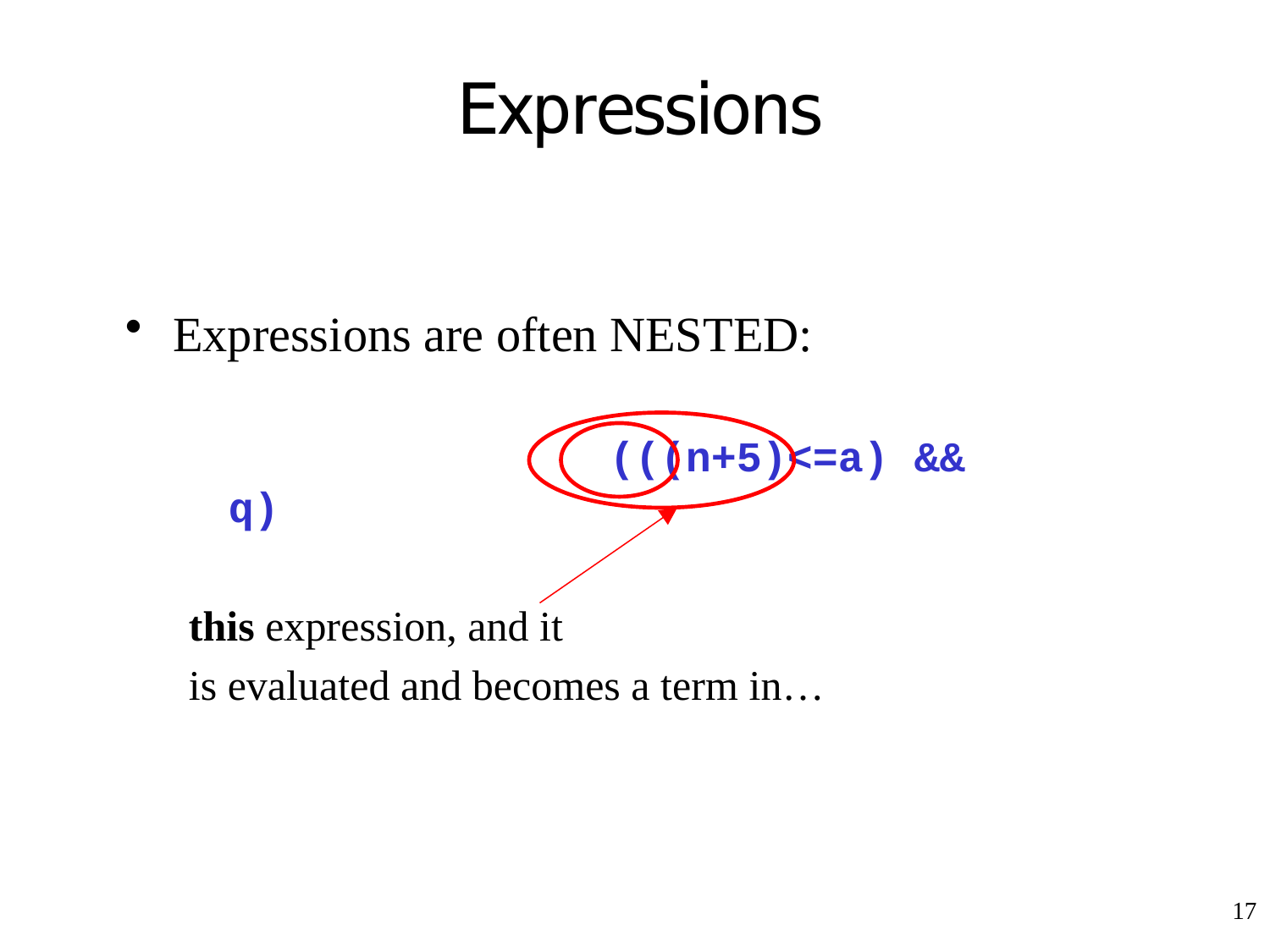

# Expressions
Expressions are often NESTED:
				(((n+5)<=a) && q)

this expression, and it
is evaluated and becomes a term in…

17